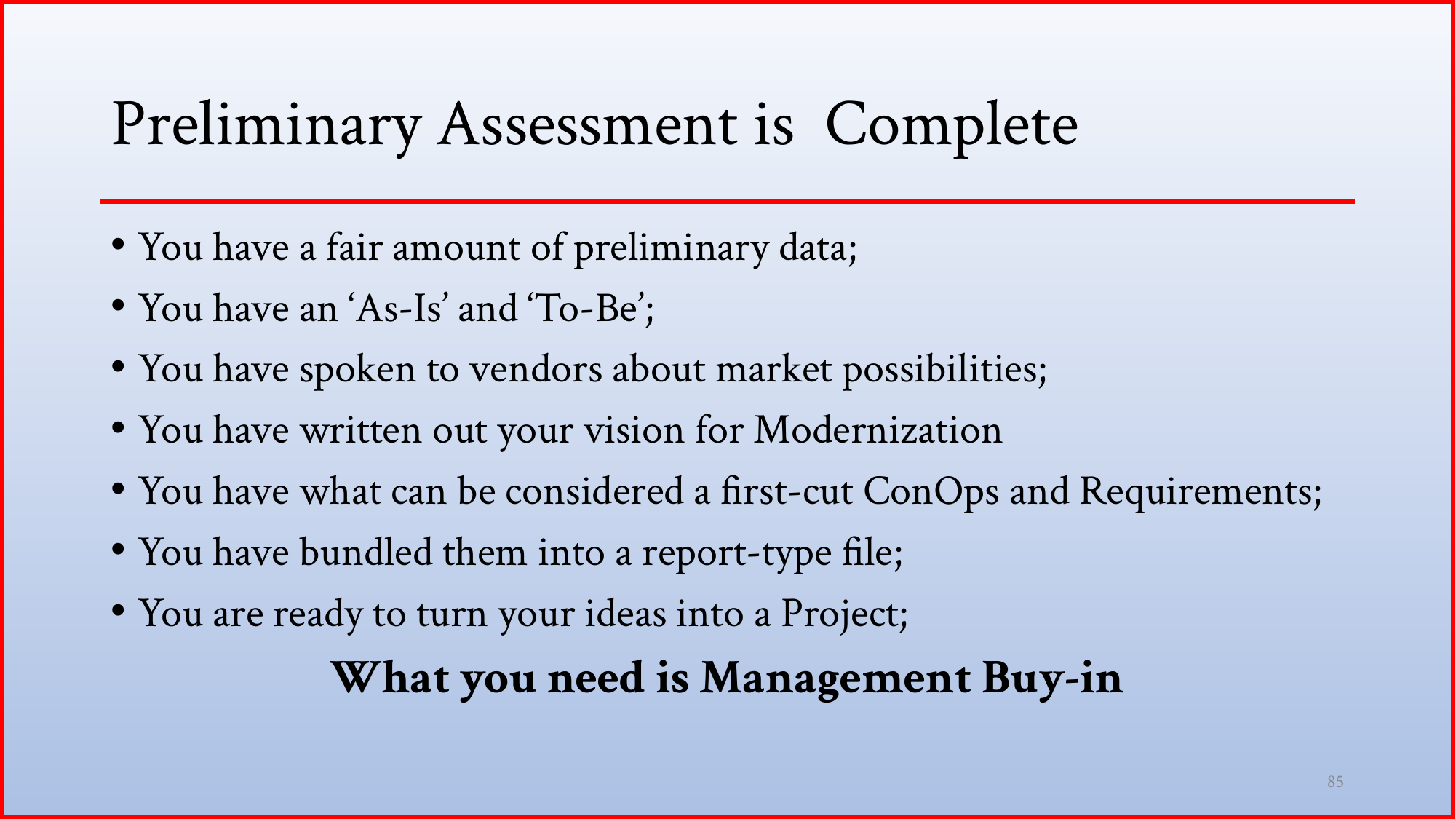

# Preliminary Assessment is  Complete
You have a fair amount of preliminary data;
You have an ‘As-Is’ and ‘To-Be’;
You have spoken to vendors about market possibilities;
You have written out your vision for Modernization
You have what can be considered a first-cut ConOps and Requirements;
You have bundled them into a report-type file;
You are ready to turn your ideas into a Project;
What you need is Management Buy-in
85